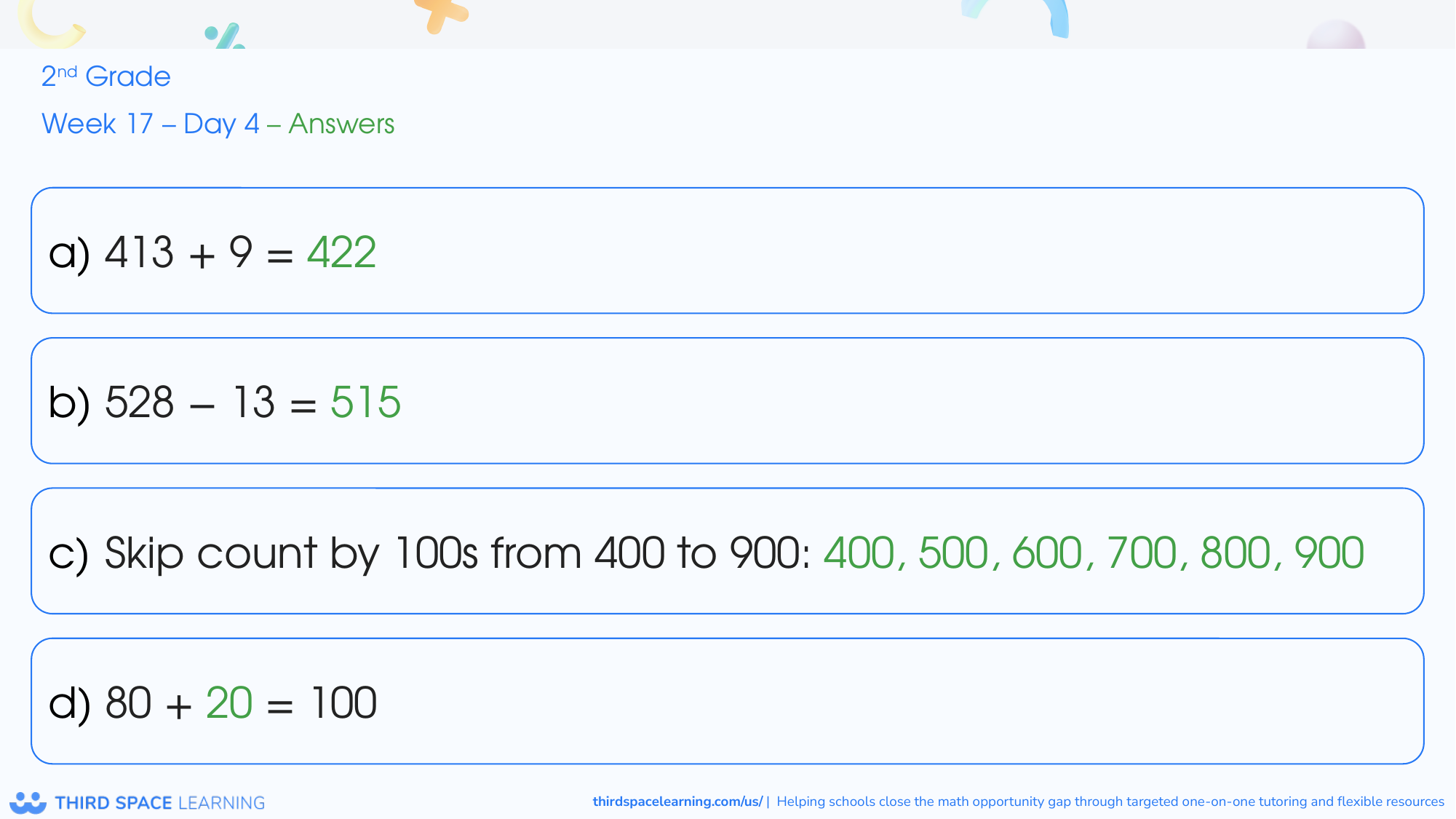

2nd Grade
Week 17 – Day 4 – Answers
413 + 9 = 422
528 − 13 = 515
Skip count by 100s from 400 to 900: 400, 500, 600, 700, 800, 900
80 + 20 = 100